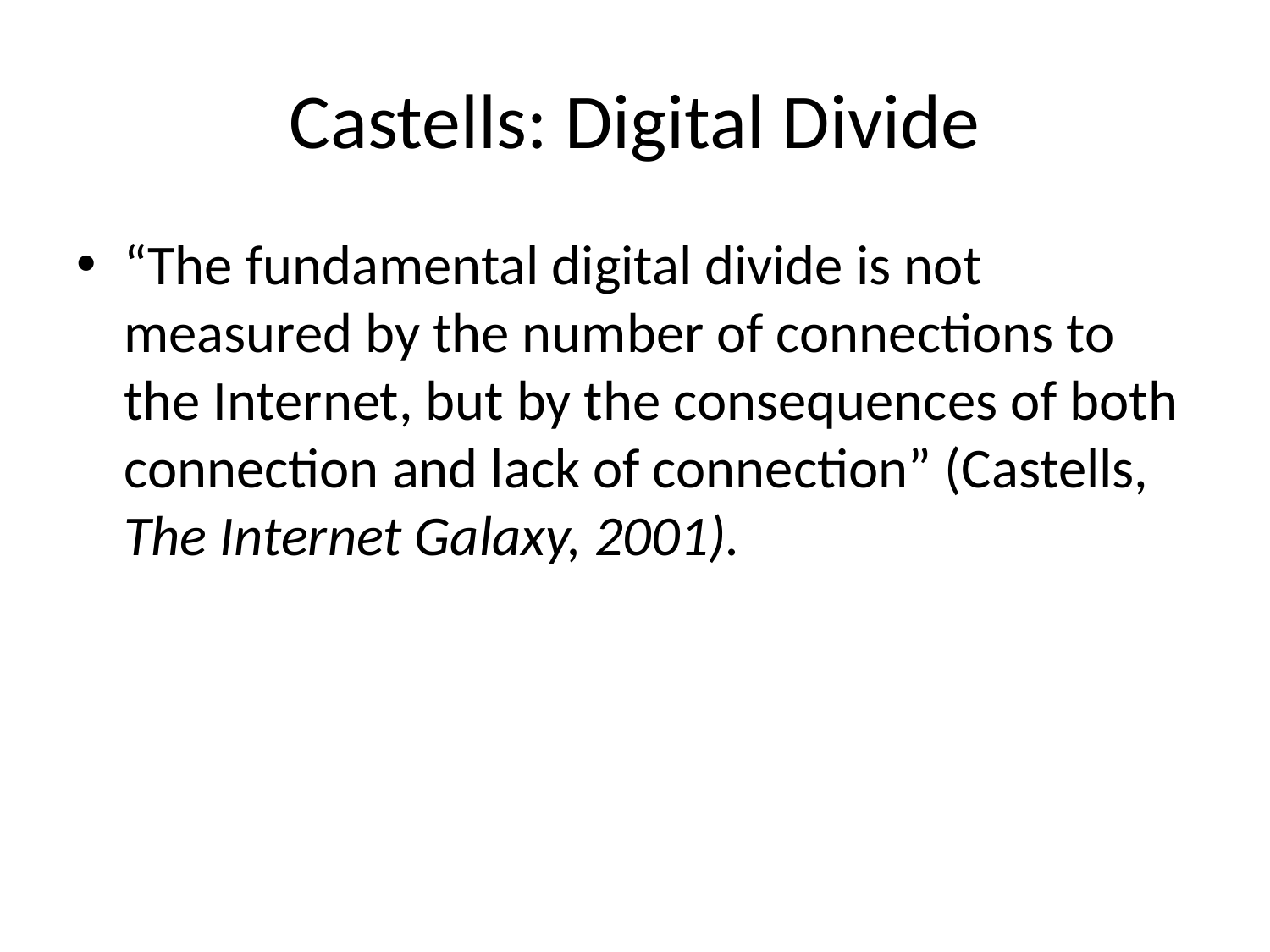

# Castells: Digital Divide
“The fundamental digital divide is not measured by the number of connections to the Internet, but by the consequences of both connection and lack of connection” (Castells, The Internet Galaxy, 2001).